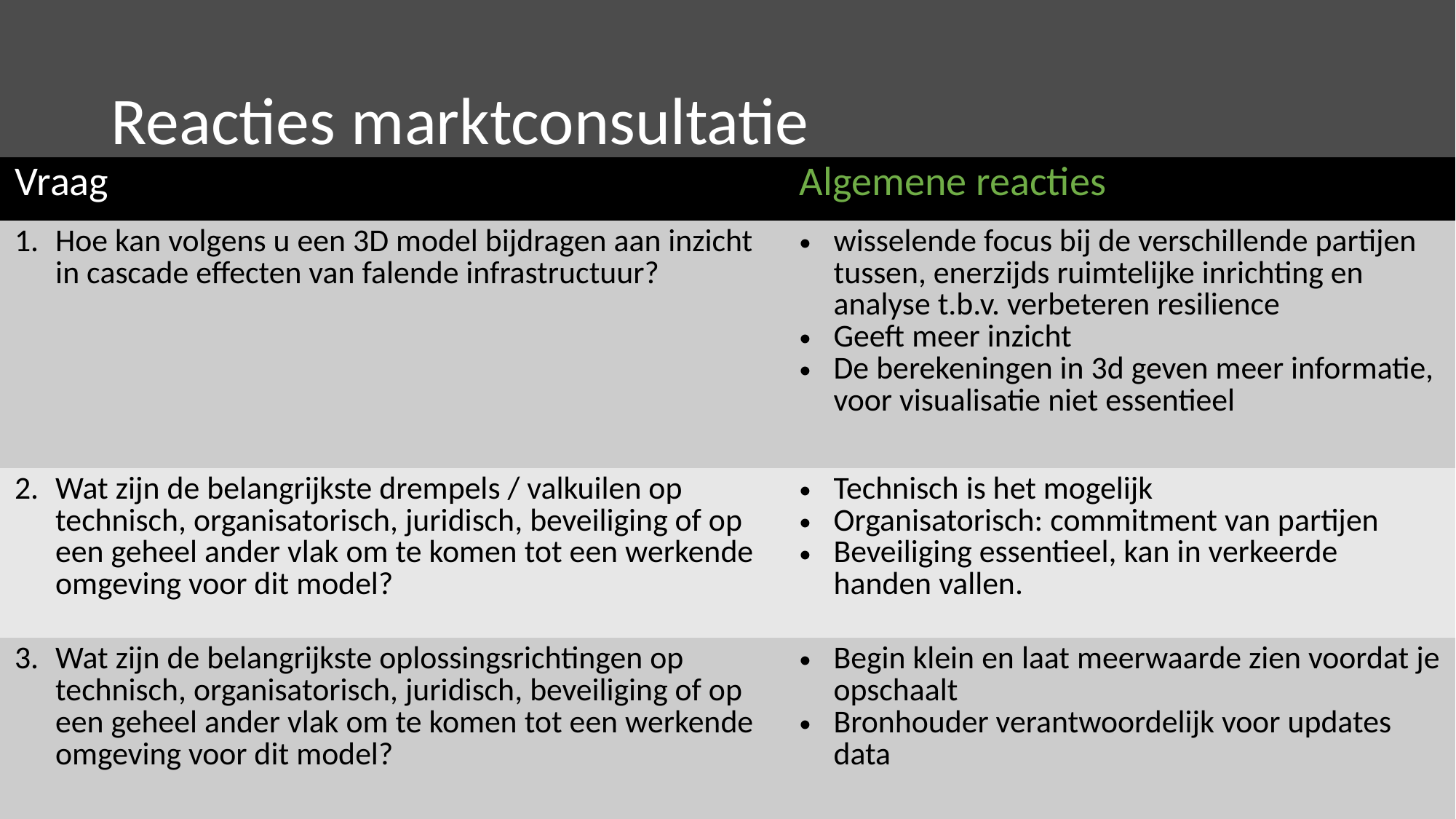

# Reacties marktconsultatie
| Vraag | Algemene reacties |
| --- | --- |
| Hoe kan volgens u een 3D model bijdragen aan inzicht in cascade effecten van falende infrastructuur? | wisselende focus bij de verschillende partijen tussen, enerzijds ruimtelijke inrichting en analyse t.b.v. verbeteren resilience Geeft meer inzicht De berekeningen in 3d geven meer informatie, voor visualisatie niet essentieel |
| Wat zijn de belangrijkste drempels / valkuilen op technisch, organisatorisch, juridisch, beveiliging of op een geheel ander vlak om te komen tot een werkende omgeving voor dit model? | Technisch is het mogelijk Organisatorisch: commitment van partijen Beveiliging essentieel, kan in verkeerde handen vallen. |
| Wat zijn de belangrijkste oplossingsrichtingen op technisch, organisatorisch, juridisch, beveiliging of op een geheel ander vlak om te komen tot een werkende omgeving voor dit model? | Begin klein en laat meerwaarde zien voordat je opschaalt Bronhouder verantwoordelijk voor updates data |